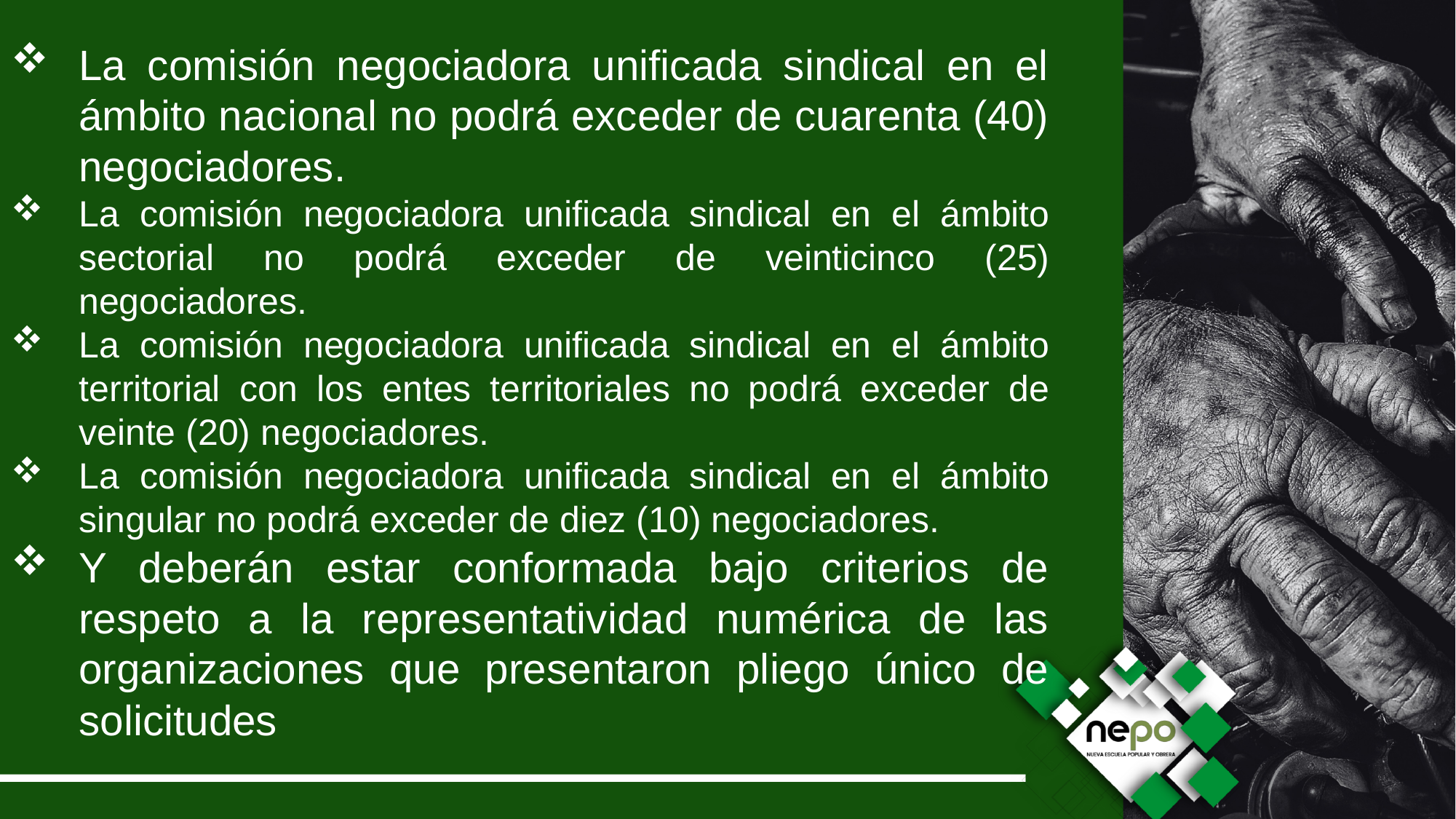

La comisión negociadora unificada sindical en el ámbito nacional no podrá exceder de cuarenta (40) negociadores.
La comisión negociadora unificada sindical en el ámbito sectorial no podrá exceder de veinticinco (25) negociadores.
La comisión negociadora unificada sindical en el ámbito territorial con los entes territoriales no podrá exceder de veinte (20) negociadores.
La comisión negociadora unificada sindical en el ámbito singular no podrá exceder de diez (10) negociadores.
Y deberán estar conformada bajo criterios de respeto a la representatividad numérica de las organizaciones que presentaron pliego único de solicitudes